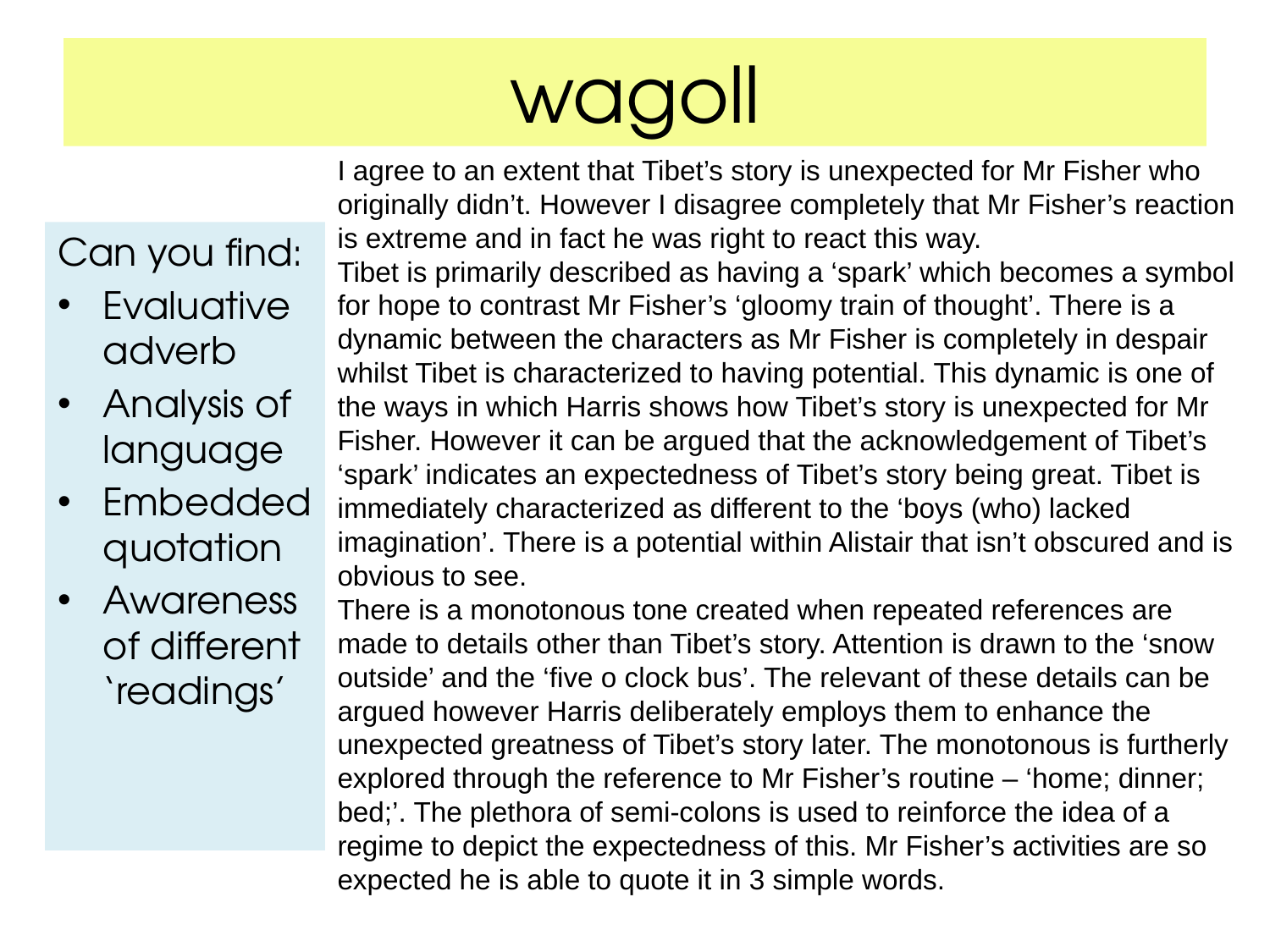

# wagoll
I agree to an extent that Tibet’s story is unexpected for Mr Fisher who originally didn’t. However I disagree completely that Mr Fisher’s reaction is extreme and in fact he was right to react this way.
Tibet is primarily described as having a ‘spark’ which becomes a symbol for hope to contrast Mr Fisher’s ‘gloomy train of thought’. There is a dynamic between the characters as Mr Fisher is completely in despair whilst Tibet is characterized to having potential. This dynamic is one of the ways in which Harris shows how Tibet’s story is unexpected for Mr Fisher. However it can be argued that the acknowledgement of Tibet’s ‘spark’ indicates an expectedness of Tibet’s story being great. Tibet is immediately characterized as different to the ‘boys (who) lacked imagination’. There is a potential within Alistair that isn’t obscured and is obvious to see.
There is a monotonous tone created when repeated references are made to details other than Tibet’s story. Attention is drawn to the ‘snow outside’ and the ‘five o clock bus’. The relevant of these details can be argued however Harris deliberately employs them to enhance the unexpected greatness of Tibet’s story later. The monotonous is furtherly explored through the reference to Mr Fisher’s routine – ‘home; dinner; bed;’. The plethora of semi-colons is used to reinforce the idea of a regime to depict the expectedness of this. Mr Fisher’s activities are so expected he is able to quote it in 3 simple words.

Can you find:
Evaluative adverb
Analysis of language
Embedded quotation
Awareness of different ‘readings’